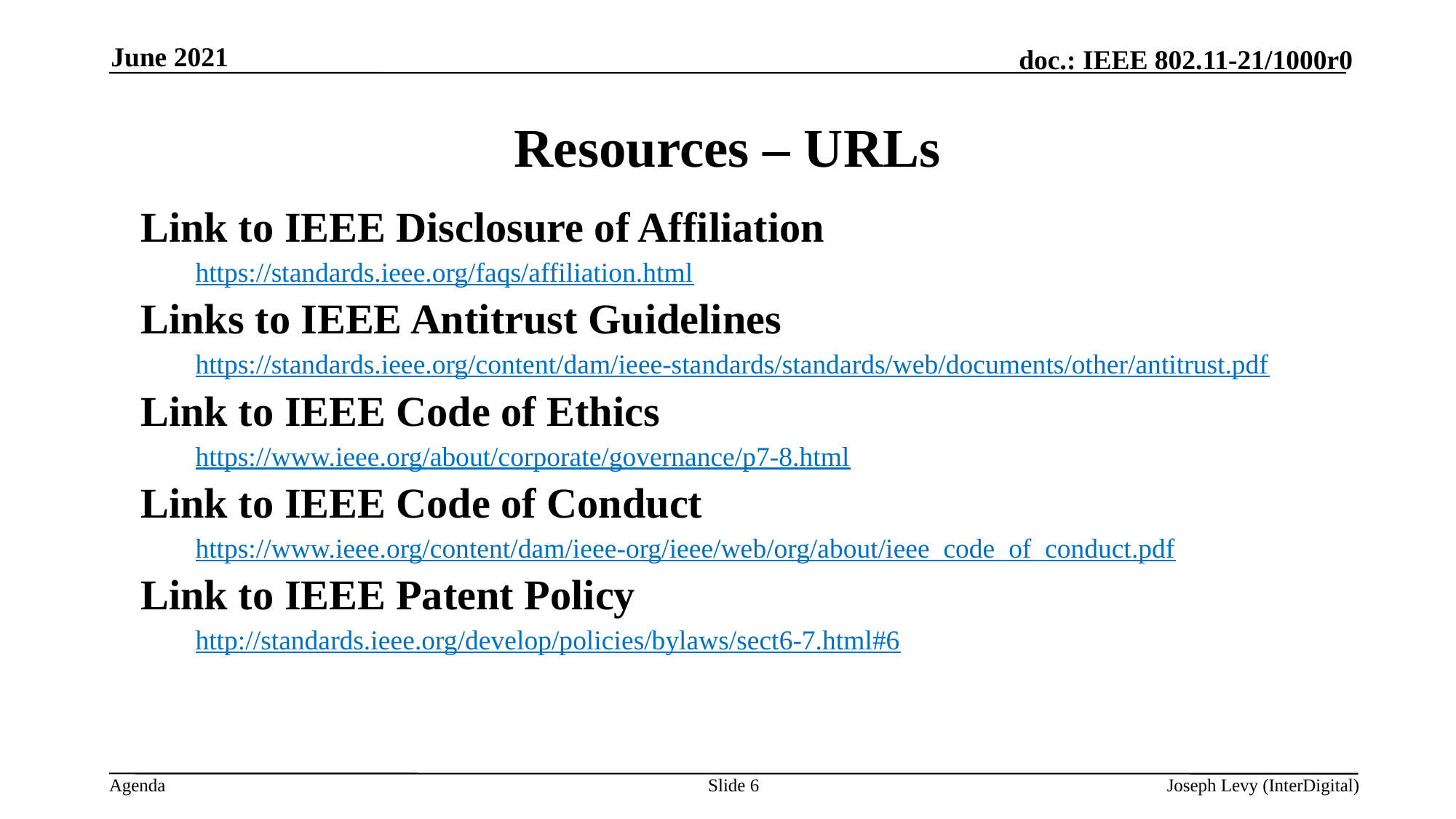

June 2021
# Resources – URLs
Link to IEEE Disclosure of Affiliation
https://standards.ieee.org/faqs/affiliation.html
Links to IEEE Antitrust Guidelines
https://standards.ieee.org/content/dam/ieee-standards/standards/web/documents/other/antitrust.pdf
Link to IEEE Code of Ethics
https://www.ieee.org/about/corporate/governance/p7-8.html
Link to IEEE Code of Conduct
https://www.ieee.org/content/dam/ieee-org/ieee/web/org/about/ieee_code_of_conduct.pdf
Link to IEEE Patent Policy
http://standards.ieee.org/develop/policies/bylaws/sect6-7.html#6

Slide 6
Joseph Levy (InterDigital)